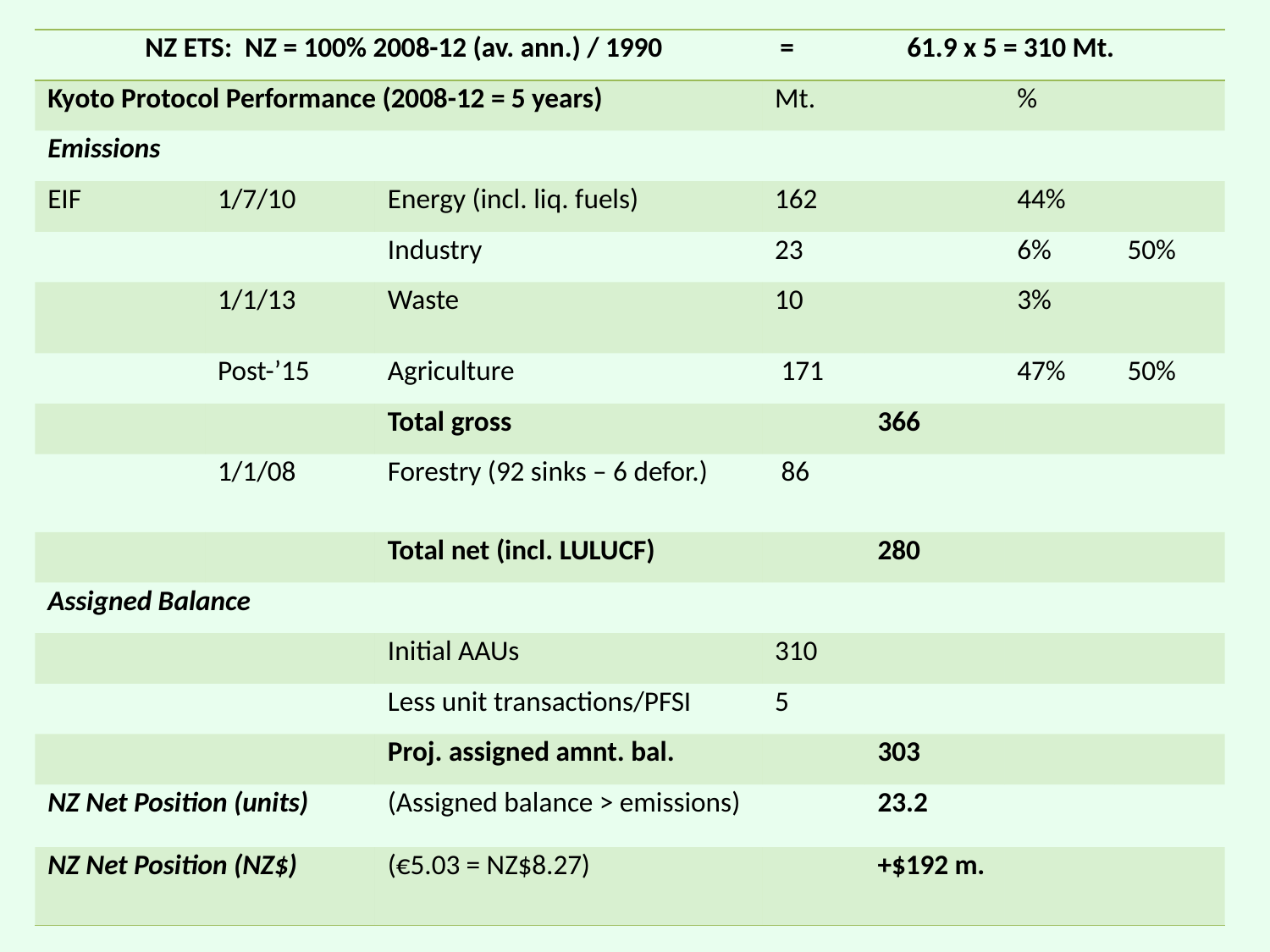

| NZ ETS: NZ = 100% 2008-12 (av. ann.) / 1990 = 61.9 x 5 = 310 Mt. |  |  |  |  |  |  |
| --- | --- | --- | --- | --- | --- | --- |
| Kyoto Protocol Performance (2008-12 = 5 years) |  |  | Mt. |  | % |  |
| Emissions |  |  |  |  |  |  |
| EIF | 1/7/10 | Energy (incl. liq. fuels) | 162 |  | 44% |  |
|  |  | Industry | 23 |  | 6% | 50% |
|  | 1/1/13 | Waste | 10 |  | 3% |  |
|  | Post-’15 | Agriculture | 171 |  | 47% | 50% |
|  |  | Total gross |  | 366 |  |  |
|  | 1/1/08 | Forestry (92 sinks – 6 defor.) | 86 |  |  |  |
|  |  | Total net (incl. LULUCF) |  | 280 |  |  |
| Assigned Balance |  |  |  |  |  |  |
|  |  | Initial AAUs | 310 |  |  |  |
|  |  | Less unit transactions/PFSI | 5 |  |  |  |
|  |  | Proj. assigned amnt. bal. |  | 303 |  |  |
| NZ Net Position (units) |  | (Assigned balance > emissions) |  | 23.2 |  |  |
| NZ Net Position (NZ$) |  | (€5.03 = NZ$8.27) |  | +$192 m. |  |  |